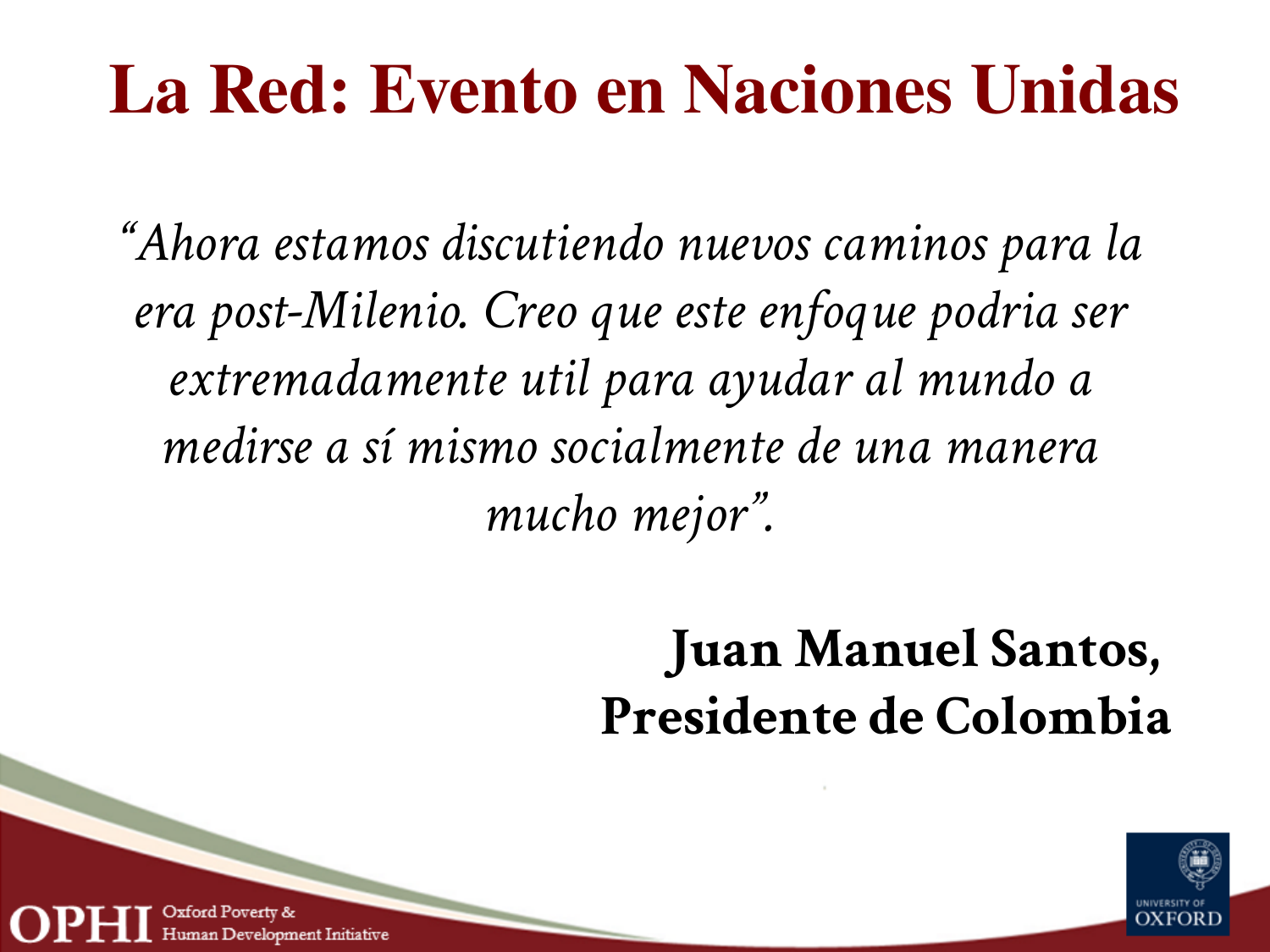

# La Red: Evento en Naciones Unidas

“Ahora estamos discutiendo nuevos caminos para la era post-Milenio. Creo que este enfoque podria ser extremadamente util para ayudar al mundo a medirse a sí mismo socialmente de una manera mucho mejor”.

Juan Manuel Santos,
Presidente de Colombia